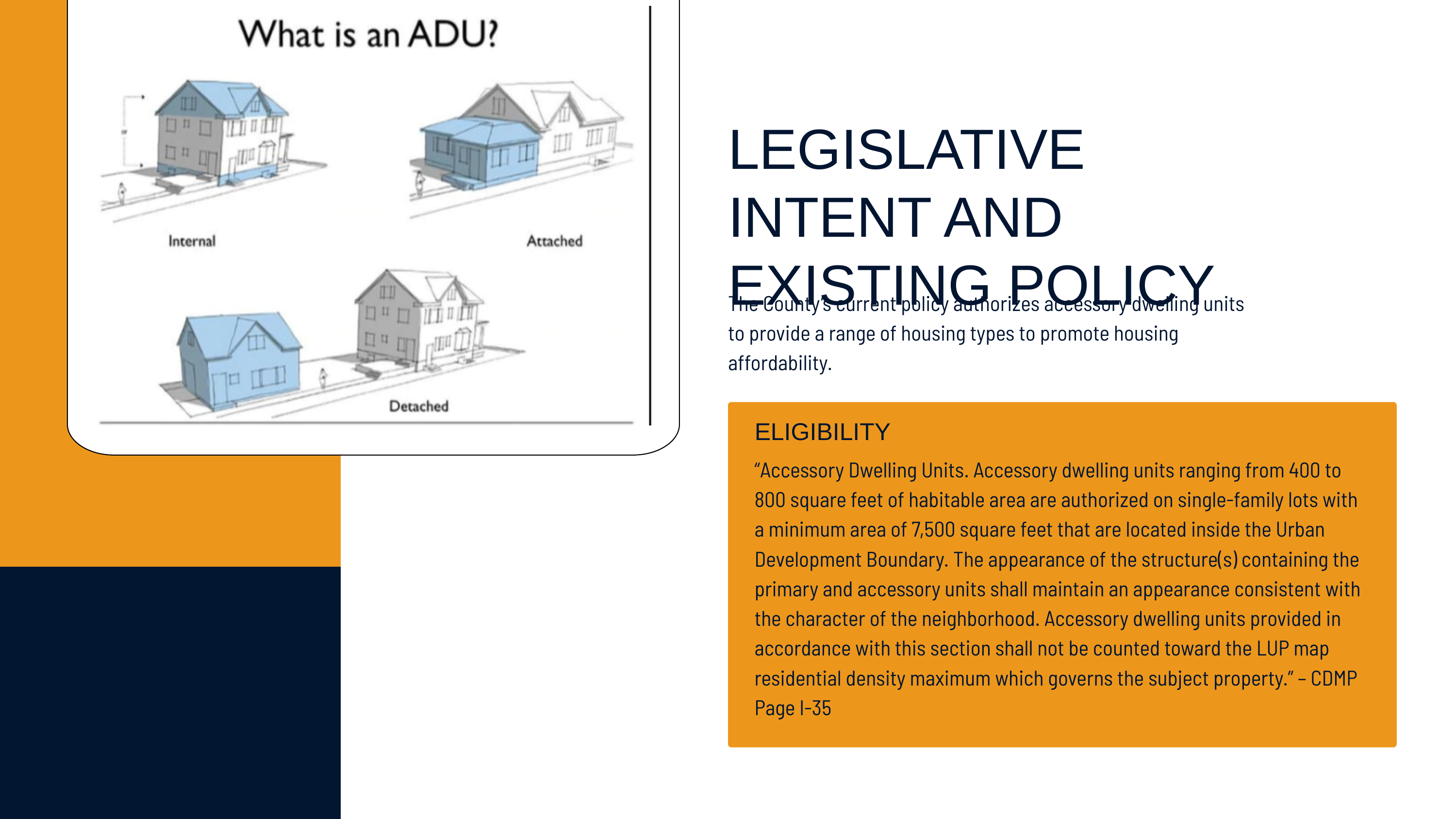

LEGISLATIVE INTENT AND EXISTING POLICY
The County’s current policy authorizes accessory dwelling units to provide a range of housing types to promote housing affordability.

ELIGIBILITY
“Accessory Dwelling Units. Accessory dwelling units ranging from 400 to 800 square feet of habitable area are authorized on single-family lots with a minimum area of 7,500 square feet that are located inside the Urban Development Boundary. The appearance of the structure(s) containing the primary and accessory units shall maintain an appearance consistent with the character of the neighborhood. Accessory dwelling units provided in accordance with this section shall not be counted toward the LUP map residential density maximum which governs the subject property.” – CDMP Page I-35